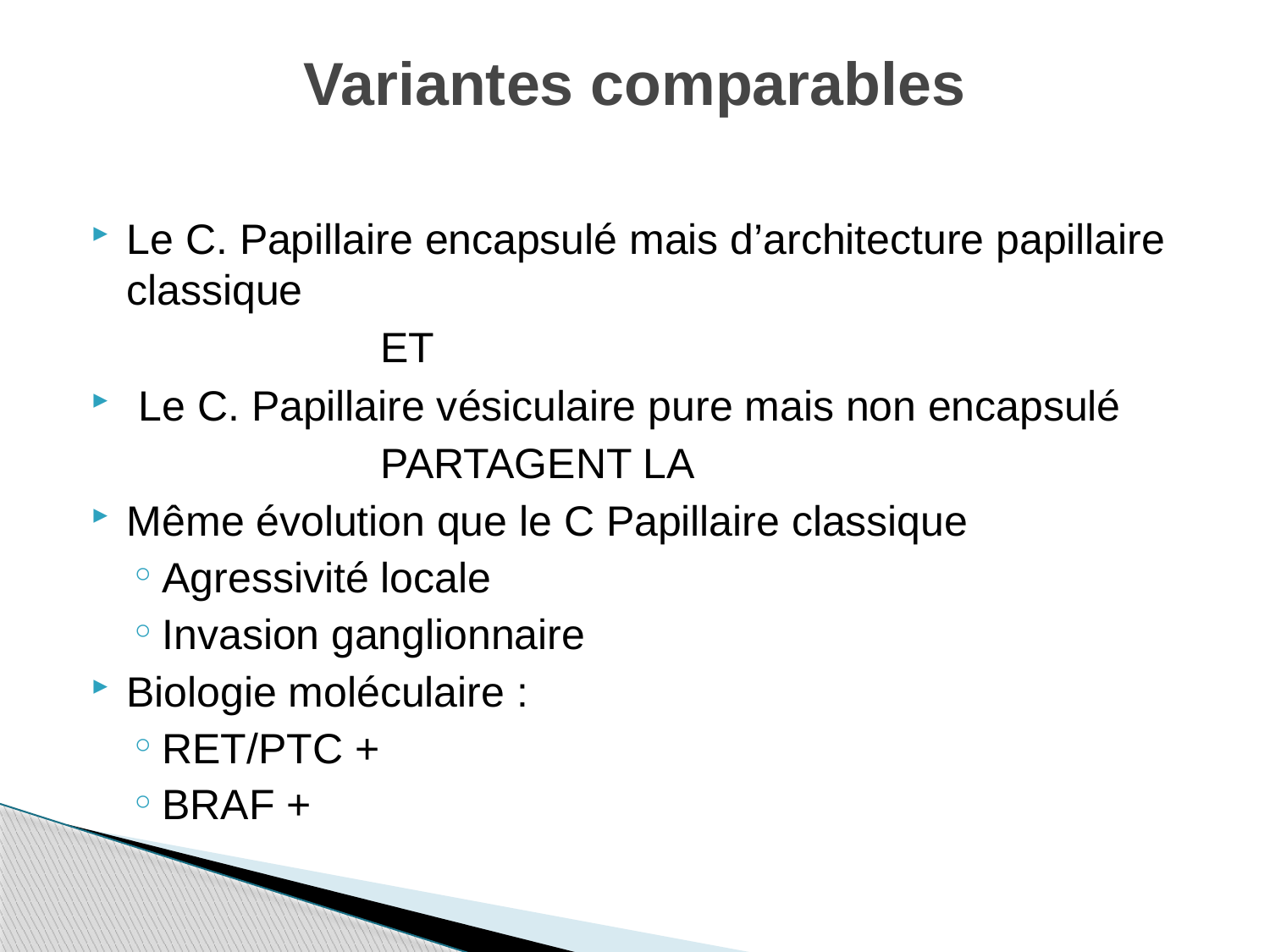

# Variantes comparables
Le C. Papillaire encapsulé mais d’architecture papillaire classique
			ET
 Le C. Papillaire vésiculaire pure mais non encapsulé
			PARTAGENT LA
Même évolution que le C Papillaire classique
Agressivité locale
Invasion ganglionnaire
Biologie moléculaire :
RET/PTC +
BRAF +